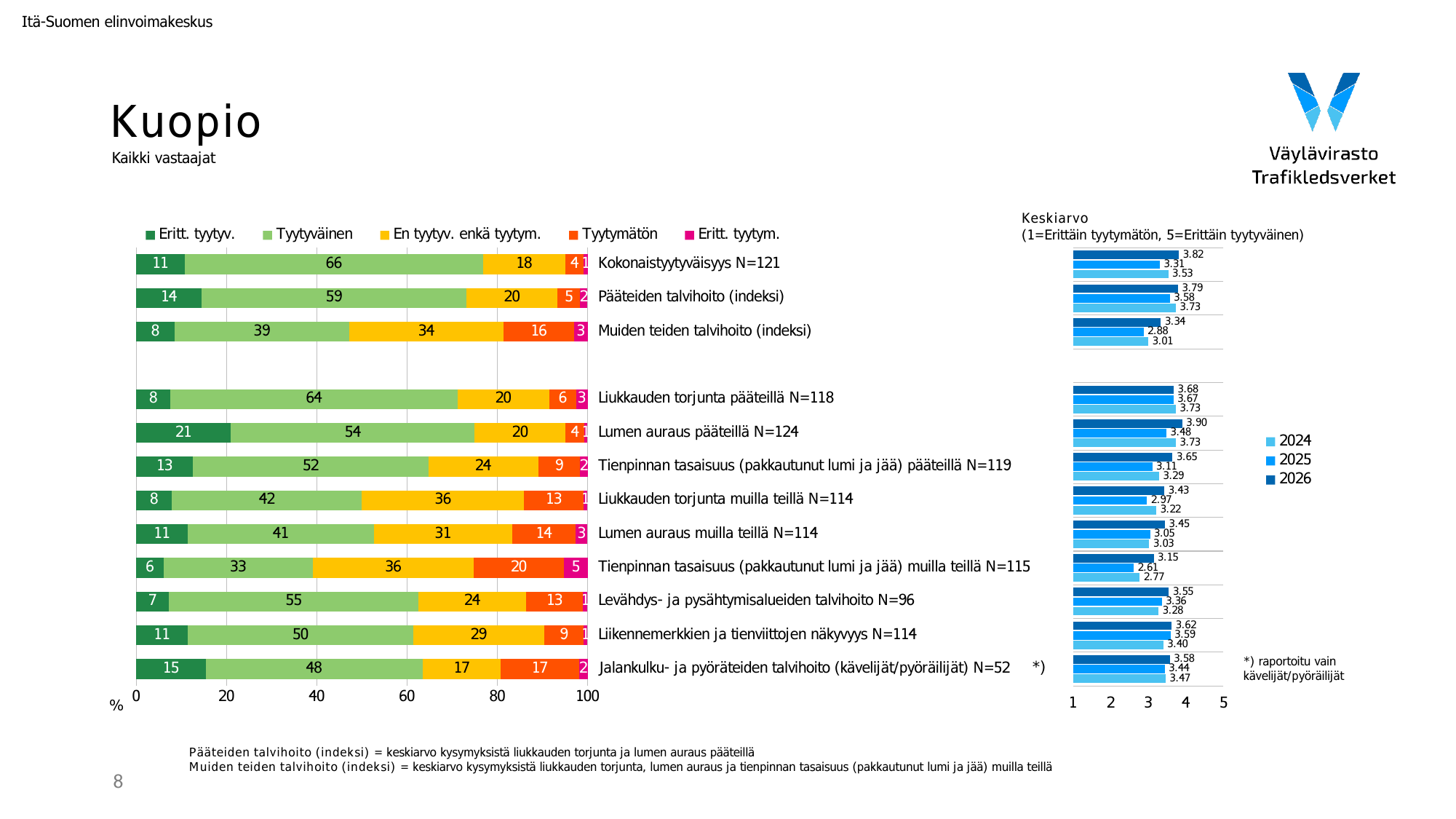

Itä-Suomen elinvoimakeskus
# Kuopio
Kaikki vastaajat
Keskiarvo
(1=Erittäin tyytymätön, 5=Erittäin tyytyväinen)

### Chart

| Category | Eritt. tyytyv. | Tyytyväinen | En tyytyv. enkä tyytym. | Tyytymätön | Eritt. tyytym. |
|---|---|---|---|---|---|
| Kokonaistyytyväisyys N=121 | 10.743801652892563 | 66.11570247933885 | 18.181818181818183 | 4.132231404958678 | 0.8264462809917356 |
| Pääteiden talvihoito (indeksi) | 14.462809917355372 | 58.67768595041322 | 20.24793388429752 | 4.958677685950414 | 1.6528925619834713 |
| Muiden teiden talvihoito (indeksi) | 8.454810495626822 | 38.775510204081634 | 34.11078717201166 | 15.743440233236152 | 2.9154518950437316 |
|  | None | None | None | None | None |
| Liukkauden torjunta pääteillä N=118 | 7.627118644067797 | 63.559322033898304 | 20.33898305084746 | 5.932203389830509 | 2.5423728813559325 |
| Lumen auraus pääteillä N=124 | 20.967741935483872 | 54.03225806451613 | 20.161290322580644 | 4.032258064516129 | 0.8064516129032258 |
| Tienpinnan tasaisuus (pakkautunut lumi ja jää) pääteillä N=119 | 12.605042016806722 | 52.10084033613446 | 24.369747899159663 | 9.243697478991598 | 1.680672268907563 |
| Liukkauden torjunta muilla teillä N=114 | 7.894736842105263 | 42.10526315789473 | 35.96491228070175 | 13.157894736842104 | 0.8771929824561403 |
| Lumen auraus muilla teillä N=114 | 11.403508771929824 | 41.228070175438596 | 30.701754385964914 | 14.035087719298245 | 2.631578947368421 |
| Tienpinnan tasaisuus (pakkautunut lumi ja jää) muilla teillä N=115 | 6.086956521739131 | 33.04347826086956 | 35.65217391304348 | 20.0 | 5.217391304347826 |
| Levähdys- ja pysähtymisalueiden talvihoito N=96 | 7.291666666666667 | 55.208333333333336 | 23.958333333333336 | 12.5 | 1.0416666666666665 |
| Liikennemerkkien ja tienviittojen näkyvyys N=114 | 11.403508771929824 | 50.0 | 28.947368421052634 | 8.771929824561402 | 0.8771929824561403 |
| Jalankulku- ja pyöräteiden talvihoito (kävelijät/pyöräilijät) N=52 | 15.384615384615385 | 48.07692307692308 | 17.307692307692307 | 17.307692307692307 | 1.9230769230769231 |

### Chart

| Category | 2026 | 2025 | 2024 |
|---|---|---|---|
*) raportoitu vain
kävelijät/pyöräilijät
*)
%
Pääteiden talvihoito (indeksi) = keskiarvo kysymyksistä liukkauden torjunta ja lumen auraus pääteillä
Muiden teiden talvihoito (indeksi) = keskiarvo kysymyksistä liukkauden torjunta, lumen auraus ja tienpinnan tasaisuus (pakkautunut lumi ja jää) muilla teillä

8